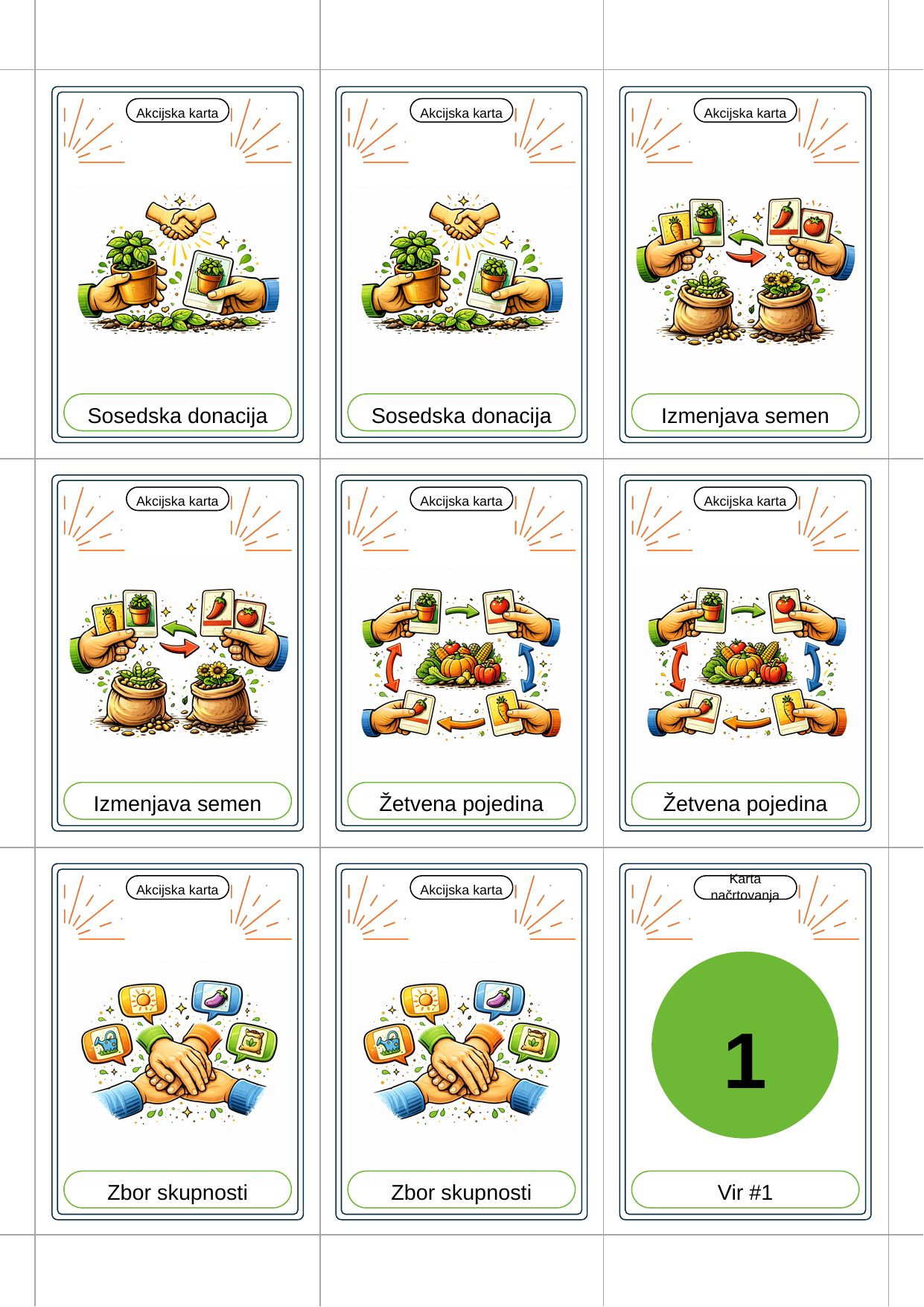

Akcijska karta

Akcijska karta

Akcijska karta

Sosedska donacija
Sosedska donacija
Izmenjava semen

Akcijska karta

Akcijska karta

Akcijska karta

Izmenjava semen
Žetvena pojedina
Žetvena pojedina

Akcijska karta

Akcijska karta

Karta načrtovanja

1

Zbor skupnosti
Zbor skupnosti
Vir #1